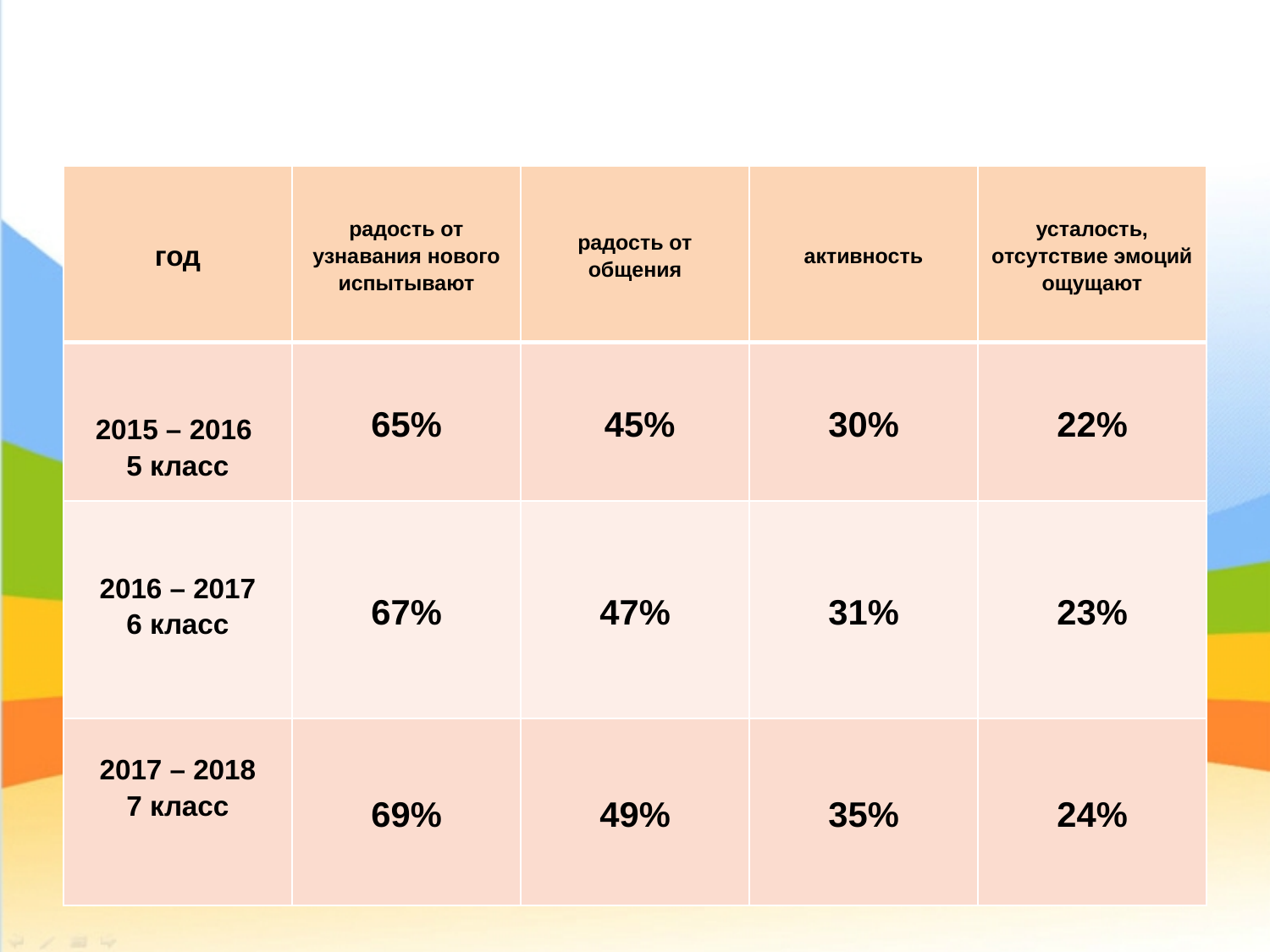

#
| год | радость от узнавания нового испытывают | радость от общения | активность | усталость, отсутствие эмоций ощущают |
| --- | --- | --- | --- | --- |
| 2015 – 2016 5 класс | 65% | 45% | 30% | 22% |
| 2016 – 2017 6 класс | 67% | 47% | 31% | 23% |
| 2017 – 2018 7 класс | 69% | 49% | 35% | 24% |